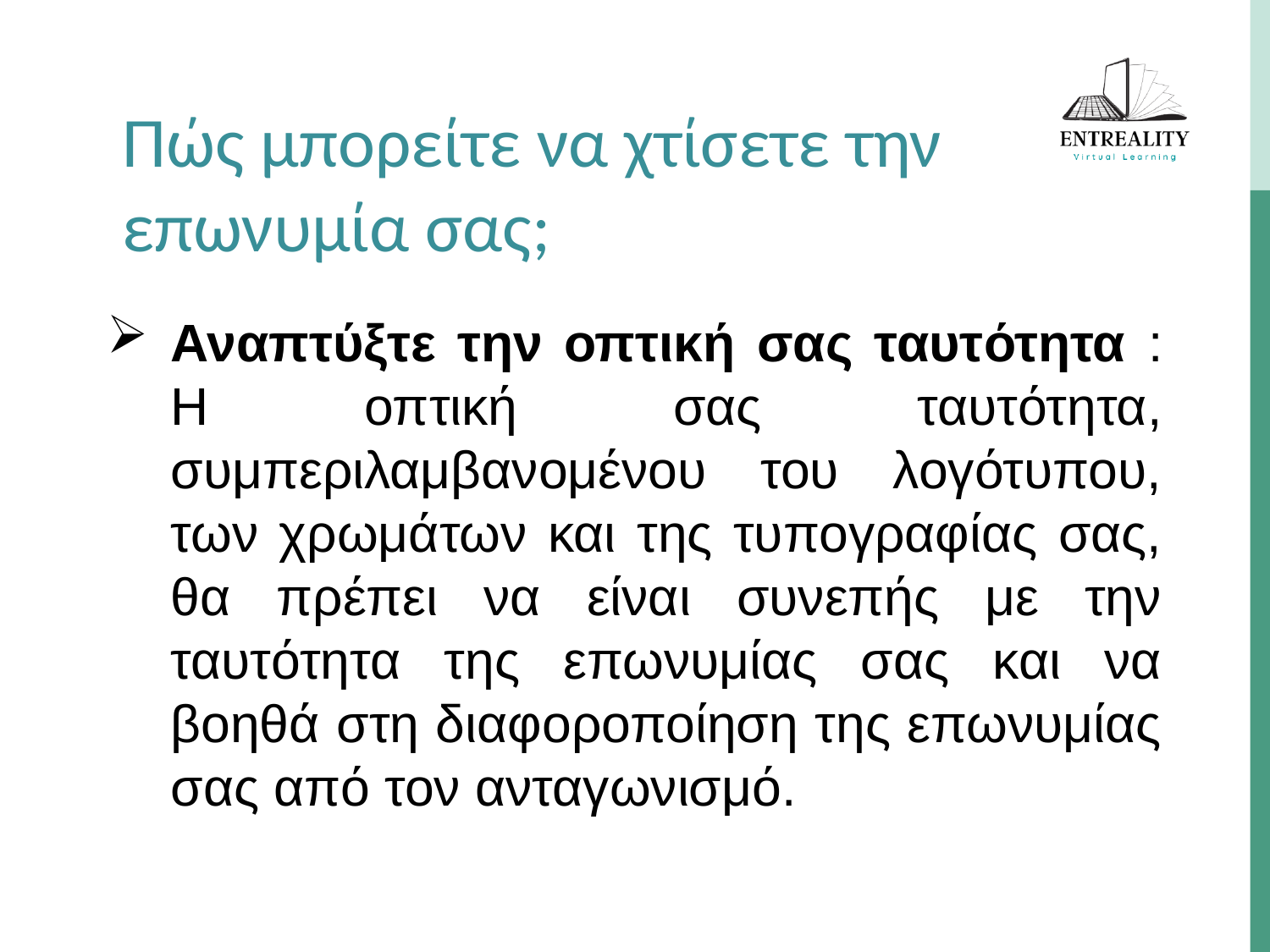

Πώς μπορείτε να χτίσετε την επωνυμία σας;
Αναπτύξτε την οπτική σας ταυτότητα : Η οπτική σας ταυτότητα, συμπεριλαμβανομένου του λογότυπου, των χρωμάτων και της τυπογραφίας σας, θα πρέπει να είναι συνεπής με την ταυτότητα της επωνυμίας σας και να βοηθά στη διαφοροποίηση της επωνυμίας σας από τον ανταγωνισμό.